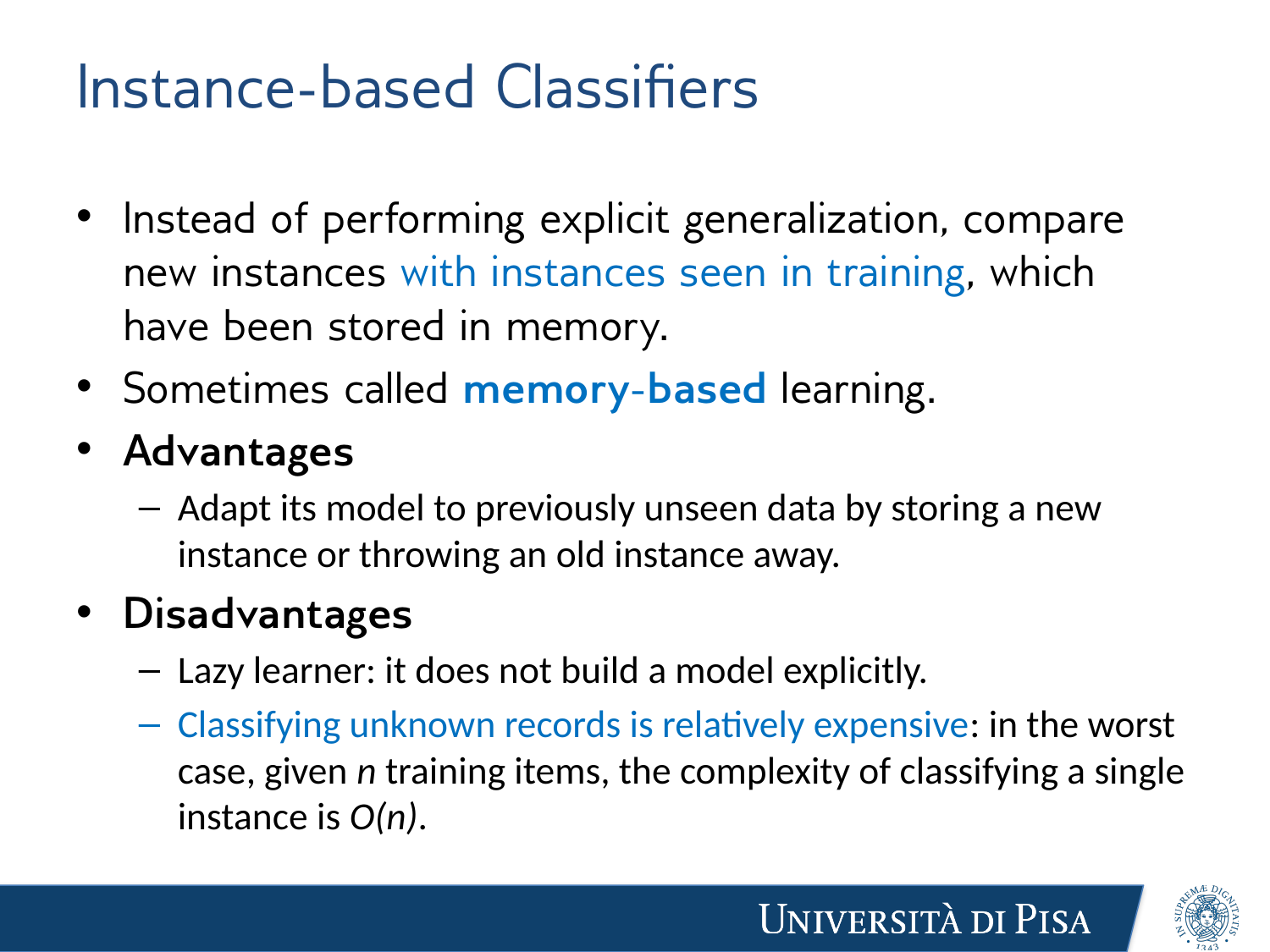

# Instance-based Classifiers
Instead of performing explicit generalization, compare new instances with instances seen in training, which have been stored in memory.
Sometimes called memory-based learning.
Advantages
Adapt its model to previously unseen data by storing a new instance or throwing an old instance away.
Disadvantages
Lazy learner: it does not build a model explicitly.
Classifying unknown records is relatively expensive: in the worst case, given n training items, the complexity of classifying a single instance is O(n).